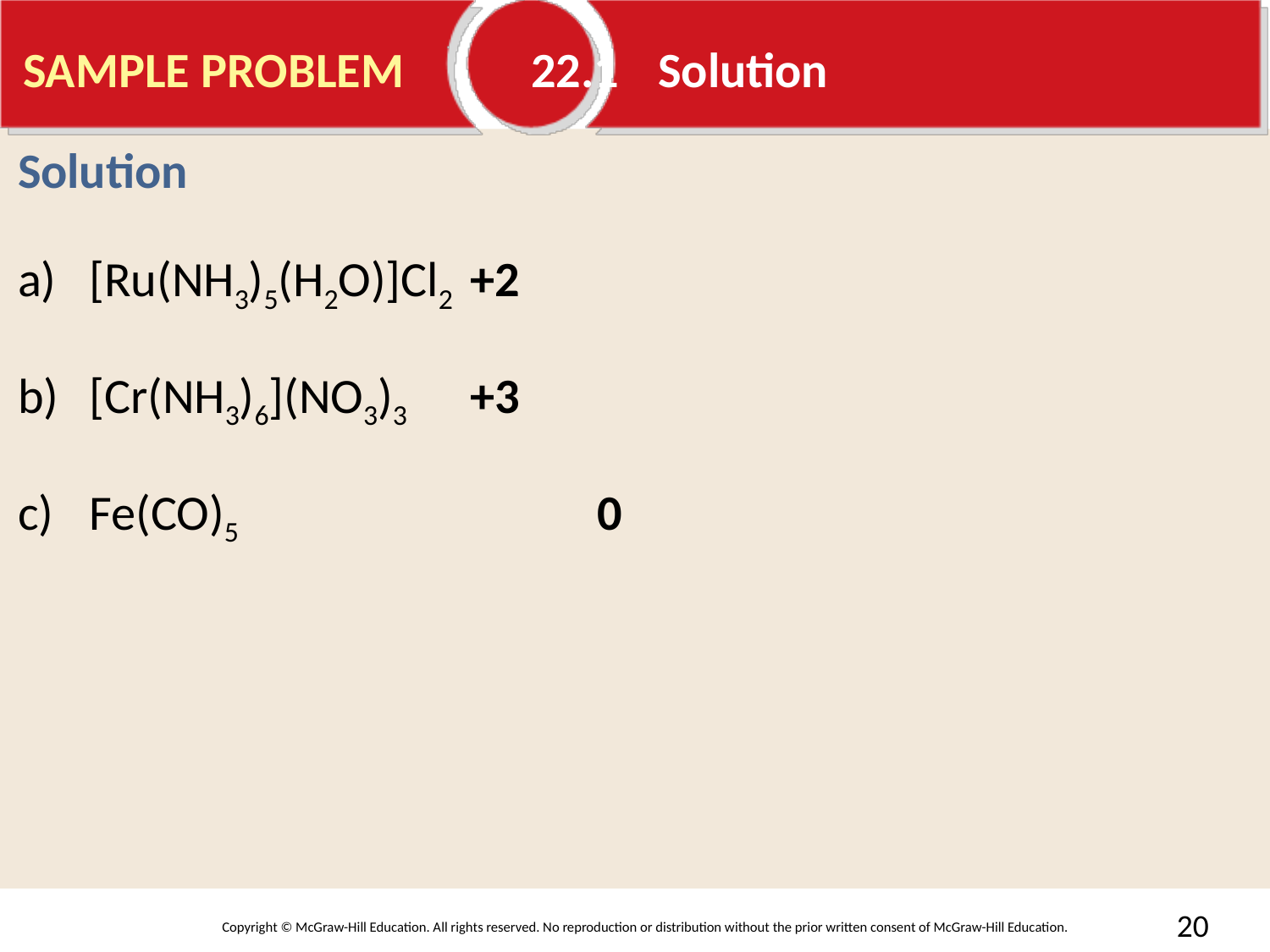

# SAMPLE PROBLEM	22.1	Solution
Solution
[Ru(NH3)5(H2O)]Cl2 	+2
[Cr(NH3)6](NO3)3	+3
Fe(CO)5			0